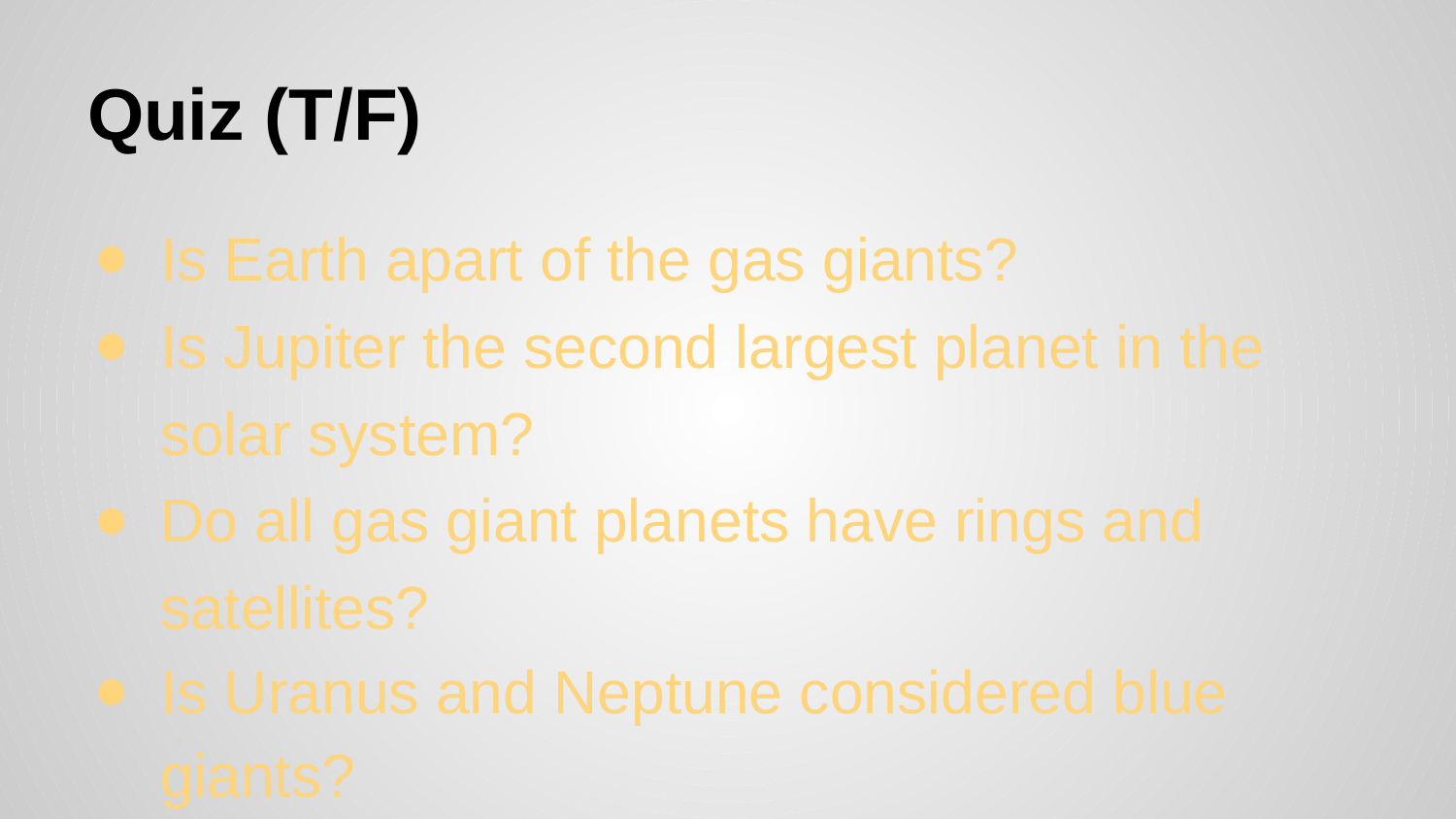

# Quiz (T/F)
Is Earth apart of the gas giants?
Is Jupiter the second largest planet in the solar system?
Do all gas giant planets have rings and satellites?
Is Uranus and Neptune considered blue giants?